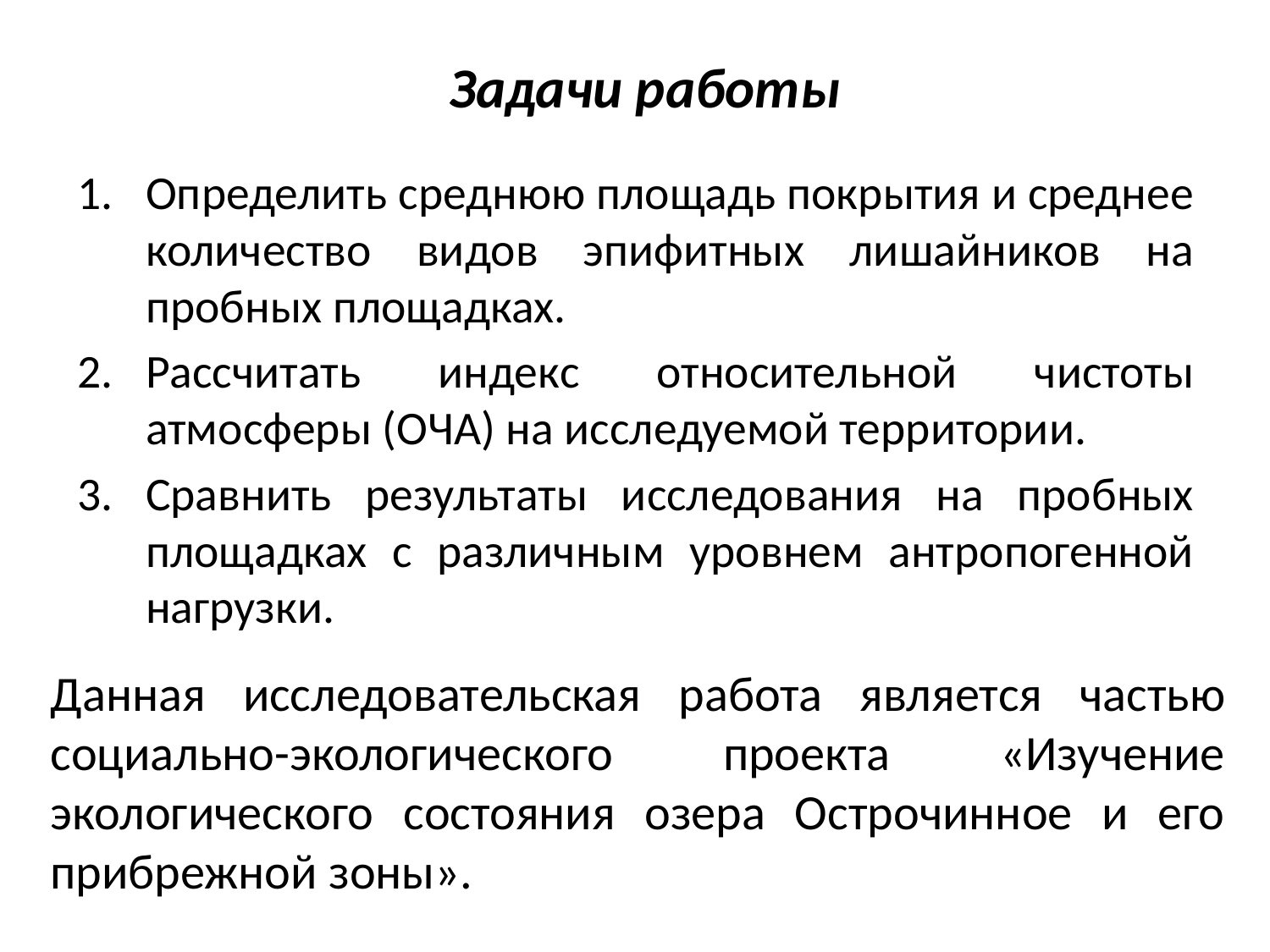

# Задачи работы
Определить среднюю площадь покрытия и среднее количество видов эпифитных лишайников на пробных площадках.
Рассчитать индекс относительной чистоты атмосферы (ОЧА) на исследуемой территории.
Сравнить результаты исследования на пробных площадках с различным уровнем антропогенной нагрузки.

Данная исследовательская работа является частью социально-экологического проекта «Изучение экологического состояния озера Острочинное и его прибрежной зоны».